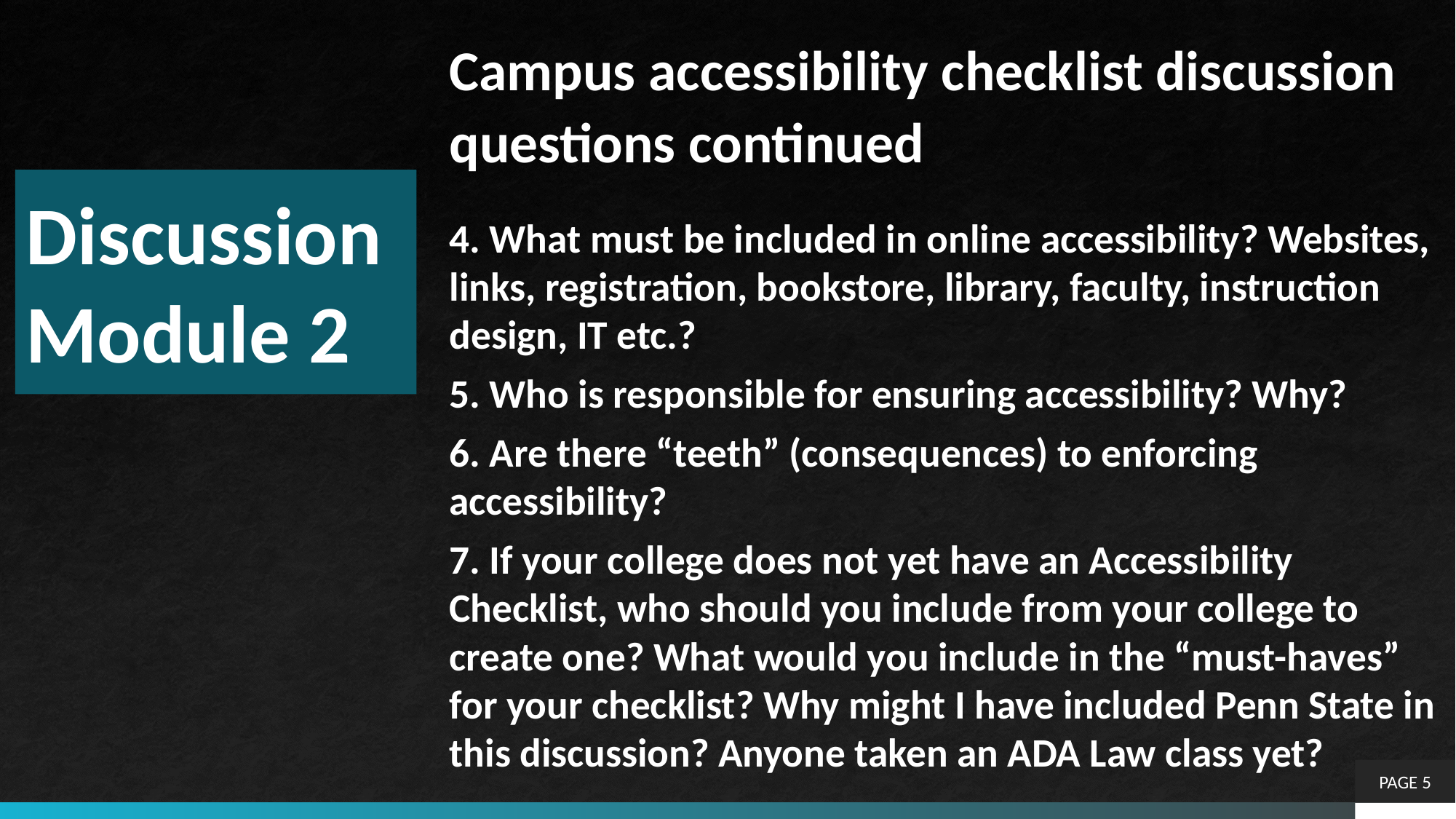

Campus accessibility checklist discussion questions continued

4. What must be included in online accessibility? Websites, links, registration, bookstore, library, faculty, instruction design, IT etc.?
5. Who is responsible for ensuring accessibility? Why?
6. Are there “teeth” (consequences) to enforcing accessibility?
7. If your college does not yet have an Accessibility Checklist, who should you include from your college to create one? What would you include in the “must-haves” for your checklist? Why might I have included Penn State in this discussion? Anyone taken an ADA Law class yet?
# Discussion Module 2
PAGE 5